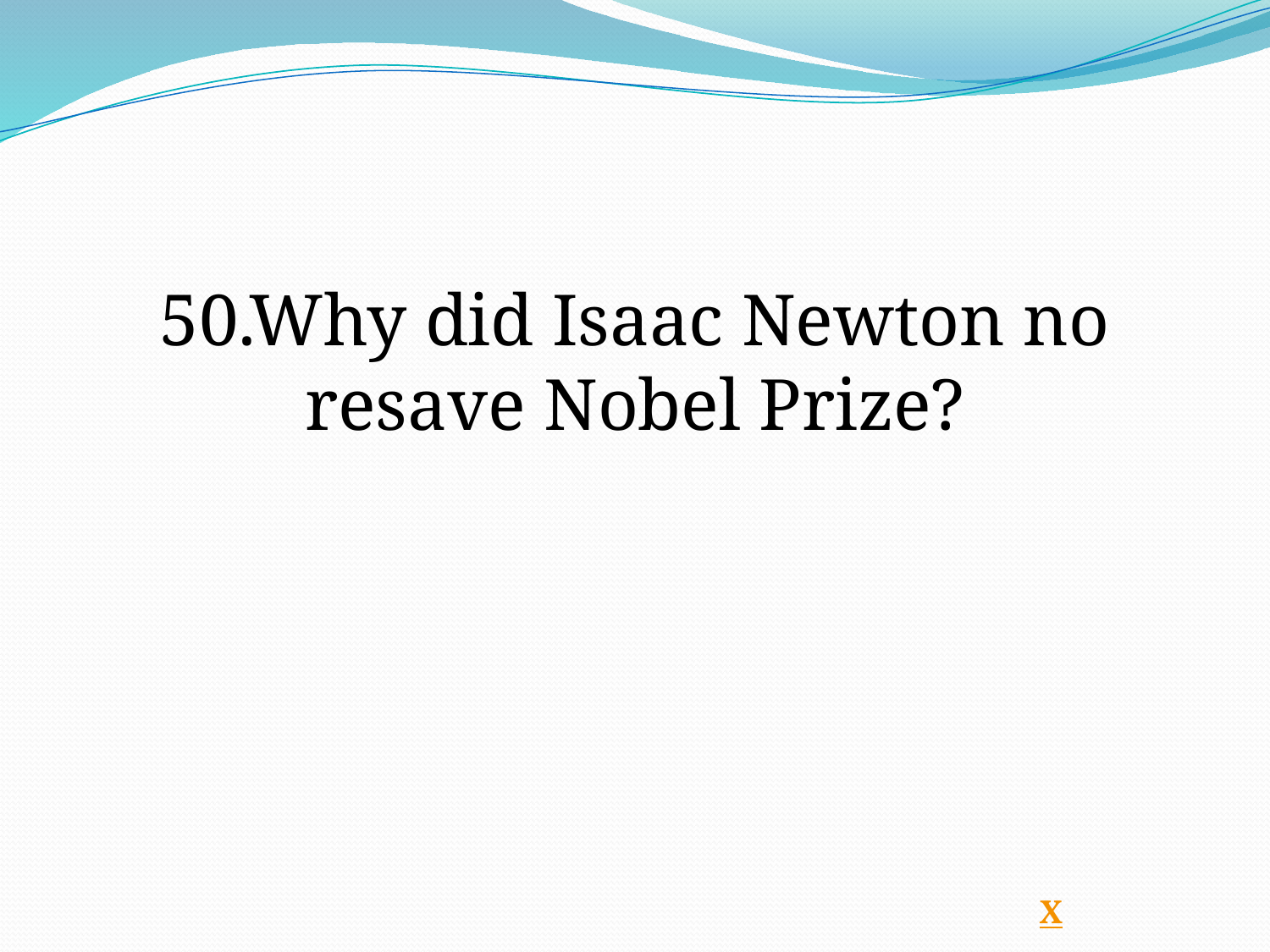

50.Why did Isaac Newton no resave Nobel Prize?
Х